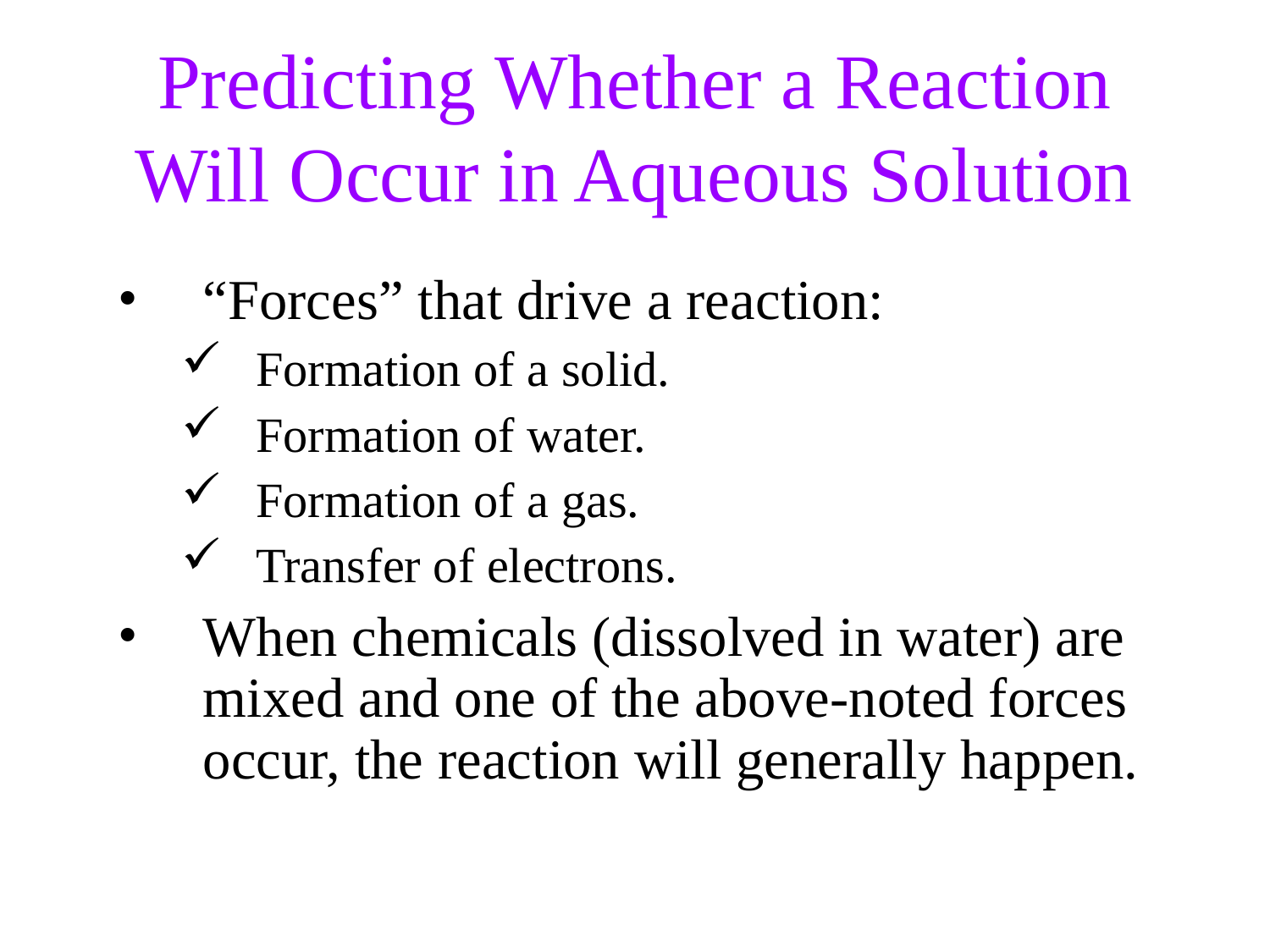

Predicting Whether a Reaction Will Occur in Aqueous Solution
“Forces” that drive a reaction:
Formation of a solid.
Formation of water.
Formation of a gas.
Transfer of electrons.
When chemicals (dissolved in water) are mixed and one of the above-noted forces occur, the reaction will generally happen.